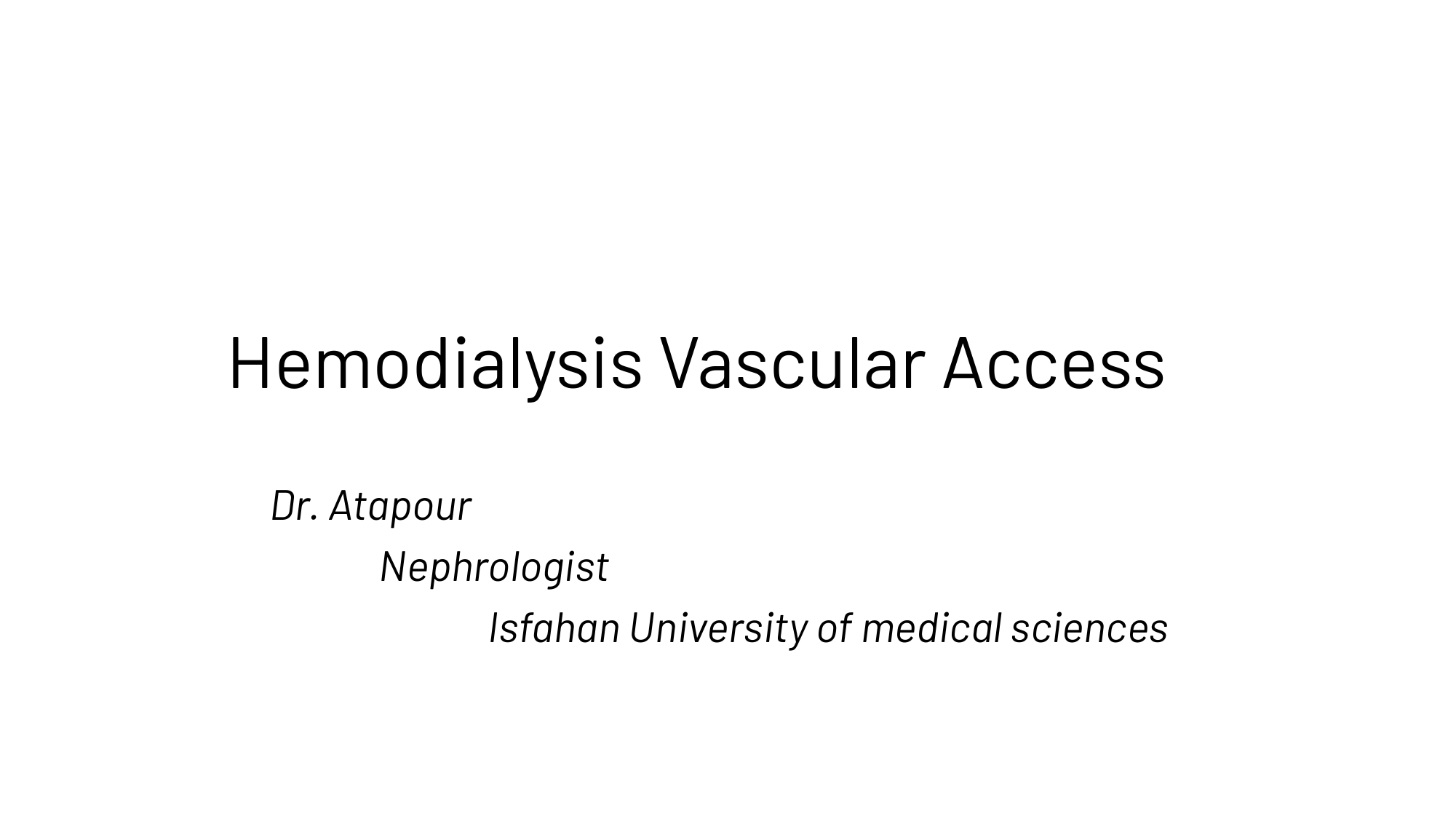

# Hemodialysis Vascular Access
Dr. Atapour
	Nephrologist
		Isfahan University of medical sciences